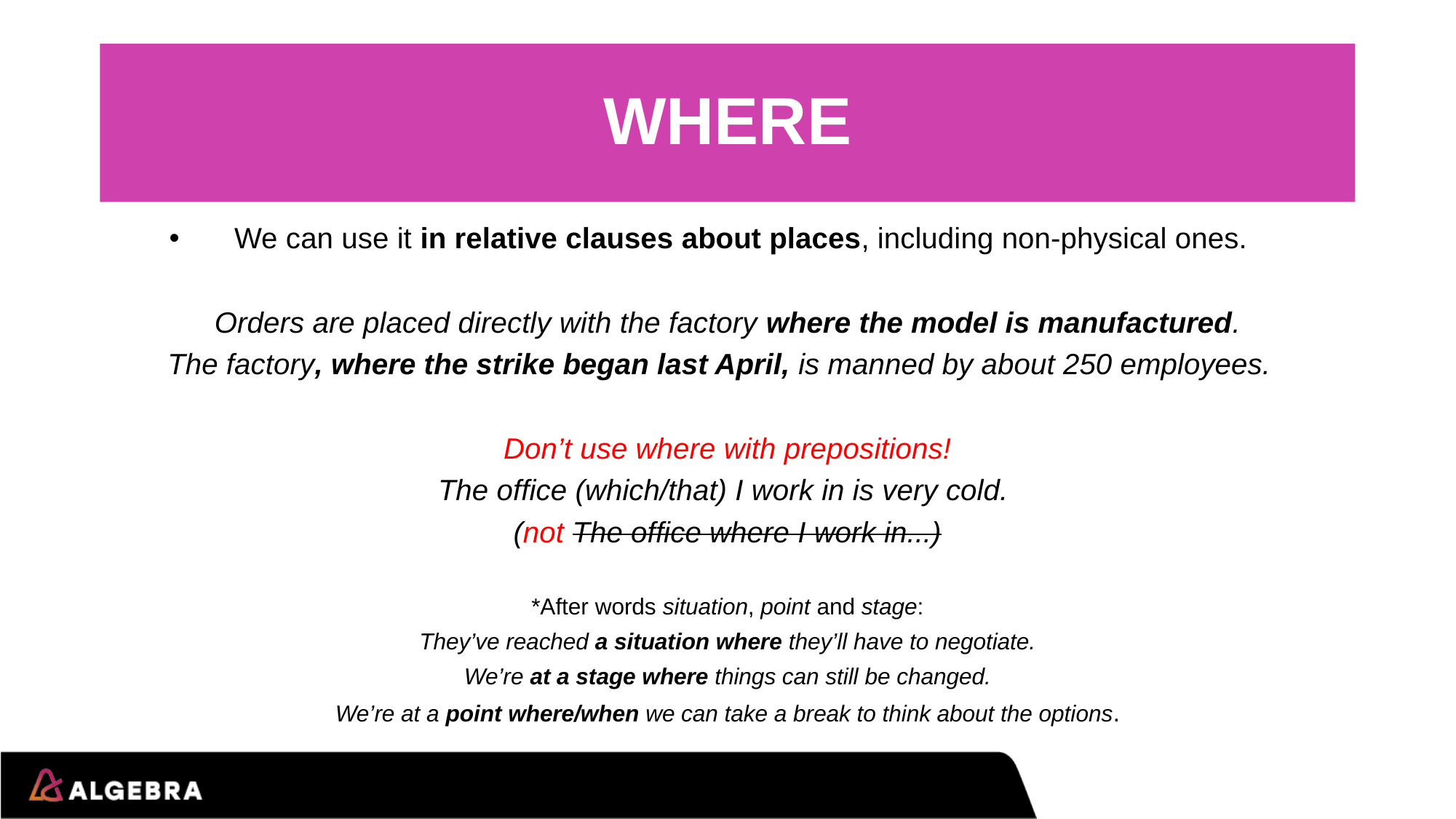

# WHERE
We can use it in relative clauses about places, including non-physical ones.

Orders are placed directly with the factory where the model is manufactured.
The factory, where the strike began last April, is manned by about 250 employees.

Don’t use where with prepositions!
The office (which/that) I work in is very cold.
(not The office where I work in...)

*After words situation, point and stage:
They’ve reached a situation where they’ll have to negotiate.
We’re at a stage where things can still be changed.
We’re at a point where/when we can take a break to think about the options.